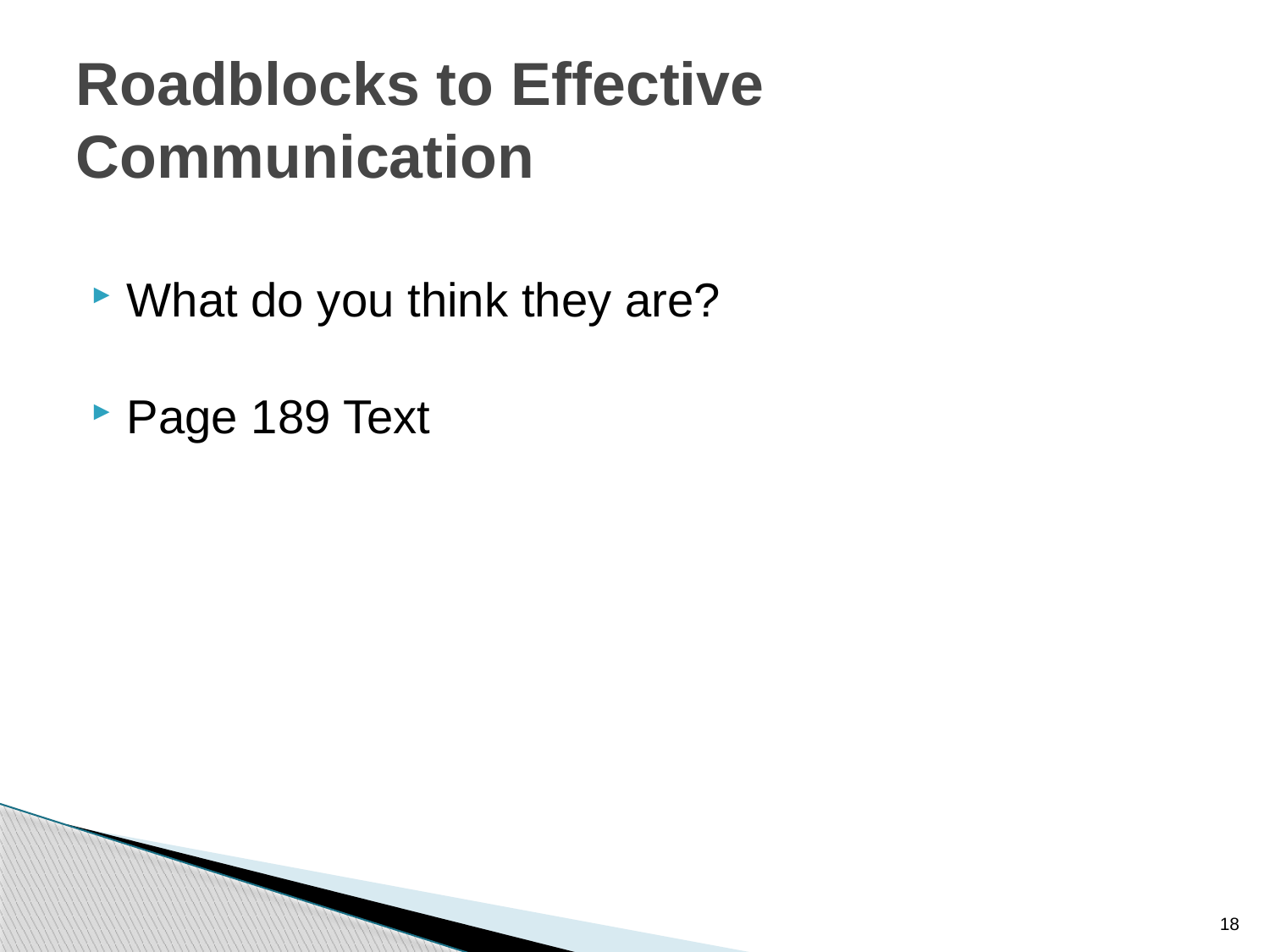

# Roadblocks to Effective Communication

What do you think they are?

Page 189 Text
18